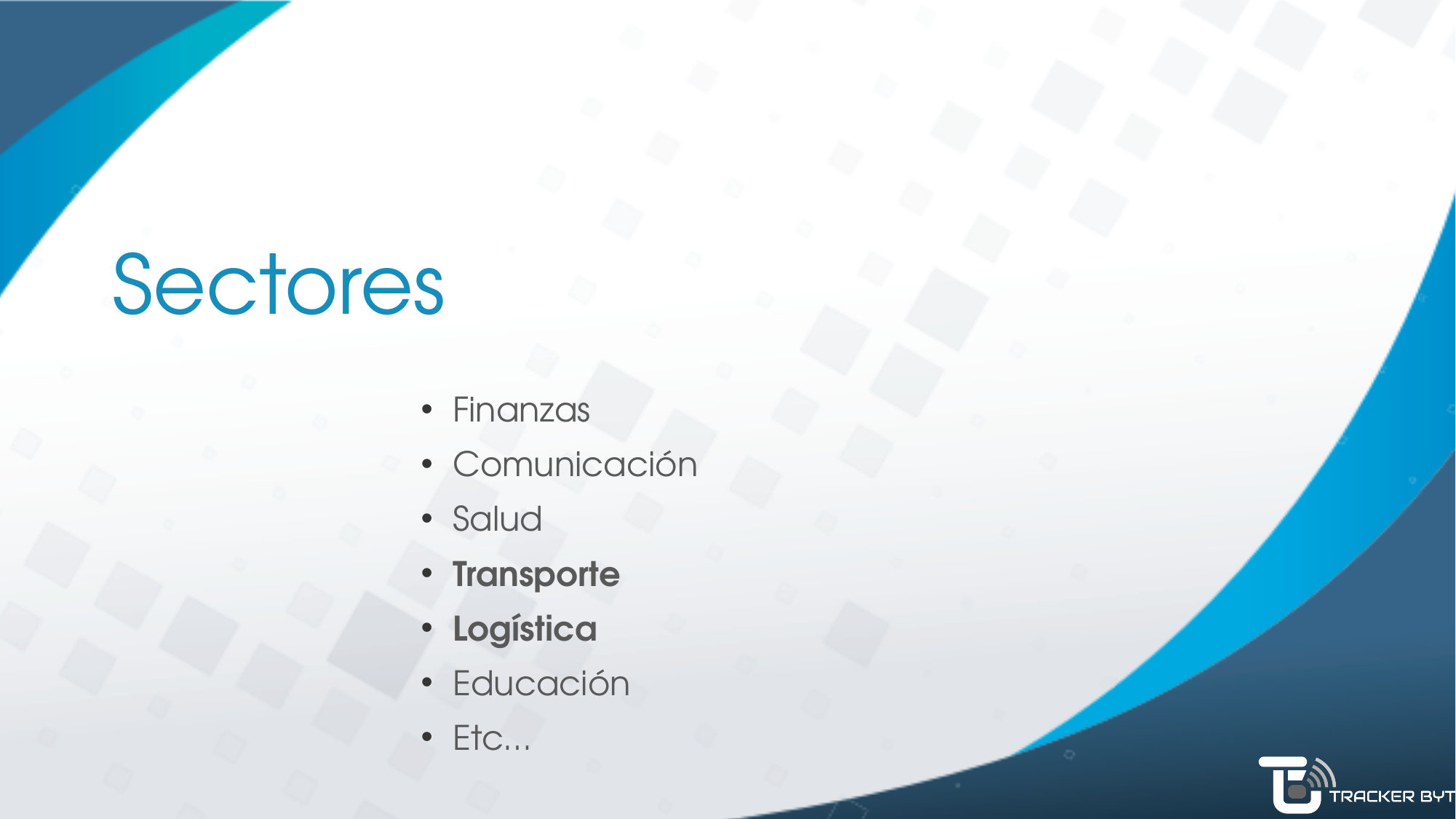

# Sectores
Finanzas
Comunicación
Salud
Transporte
Logística
Educación
Etc…